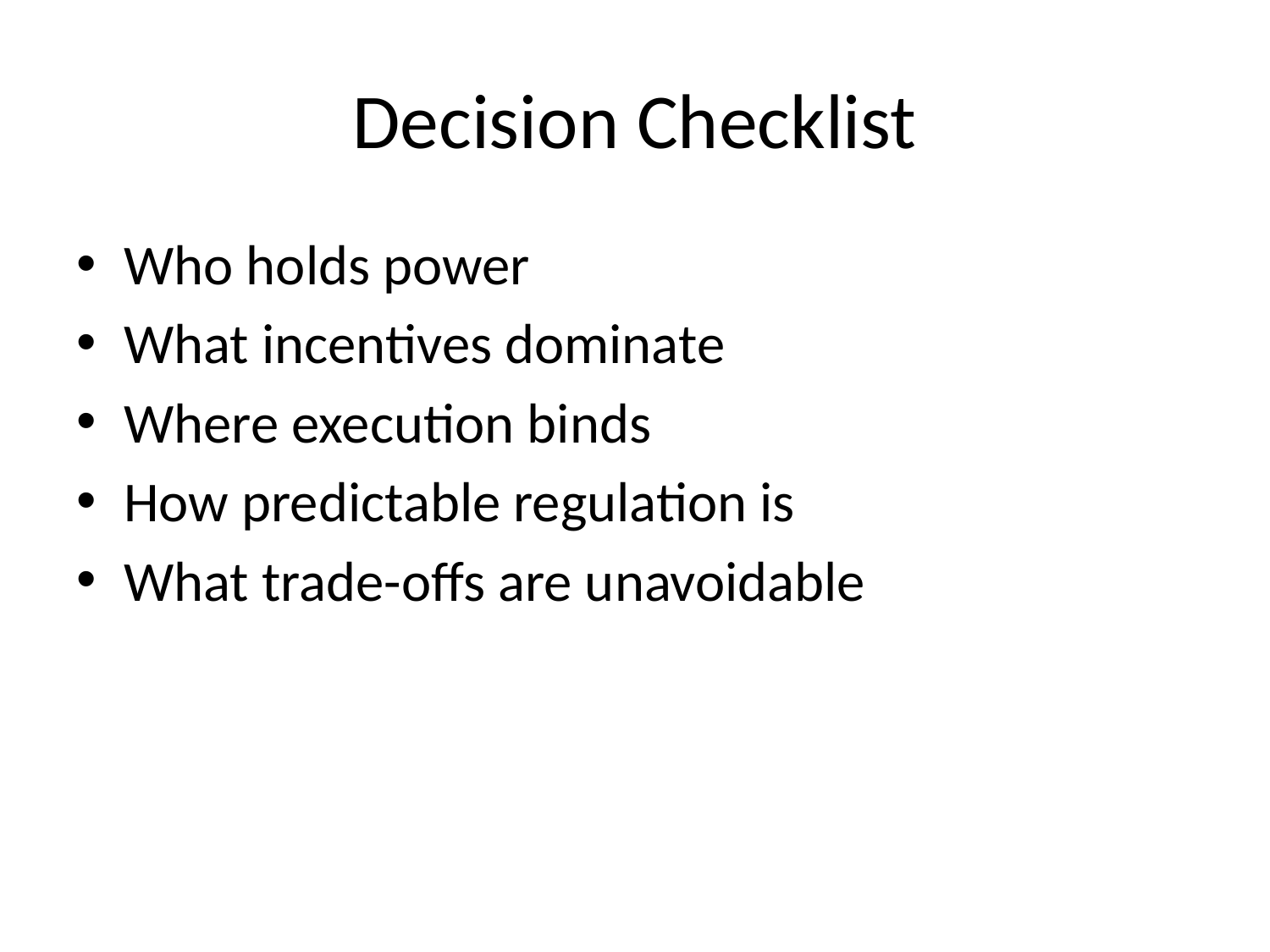

# Decision Checklist
Who holds power
What incentives dominate
Where execution binds
How predictable regulation is
What trade-offs are unavoidable